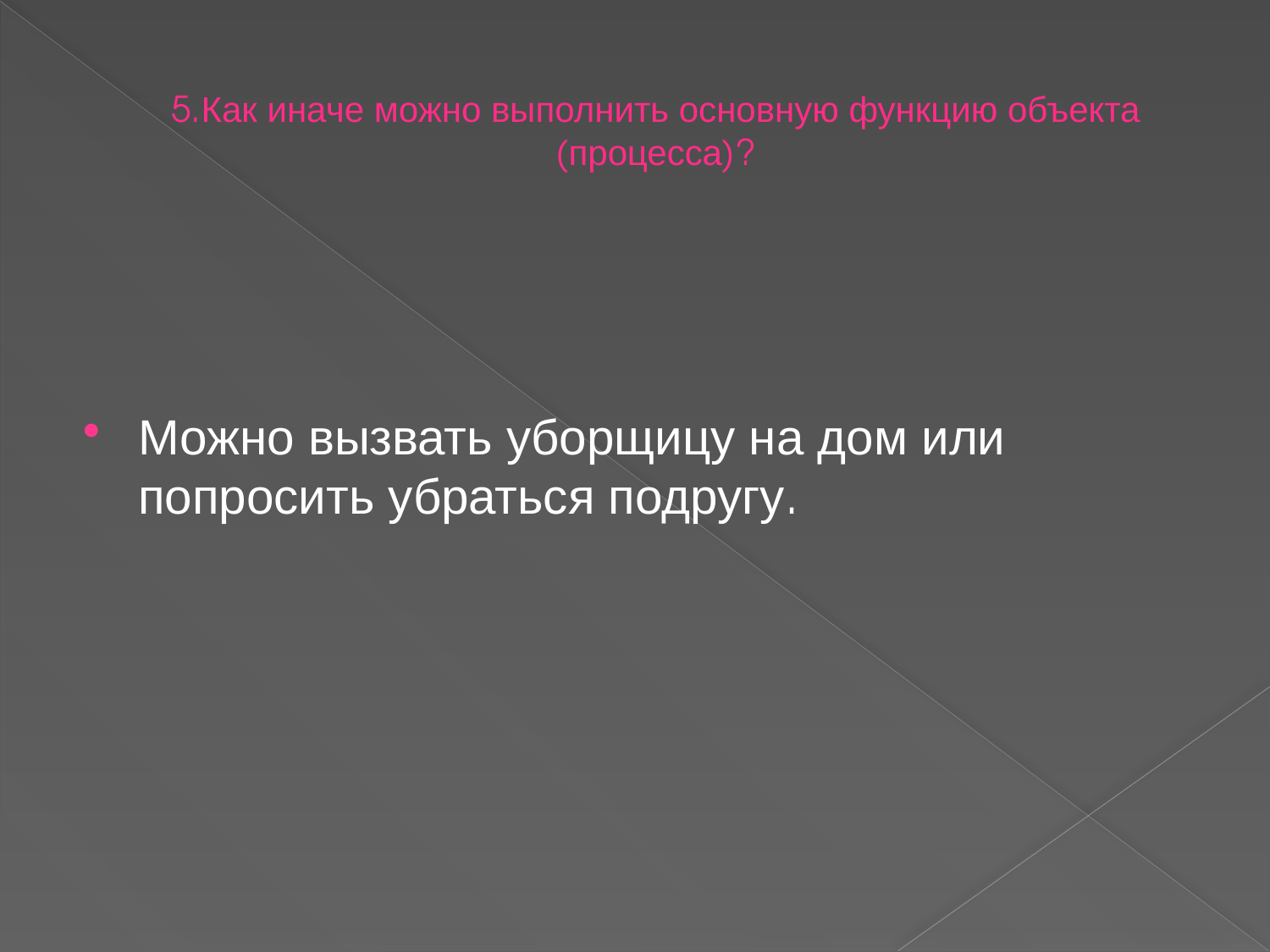

# 5.Как иначе можно выполнить основную функцию объекта (процесса)?

Можно вызвать уборщицу на дом или попросить убраться подругу.